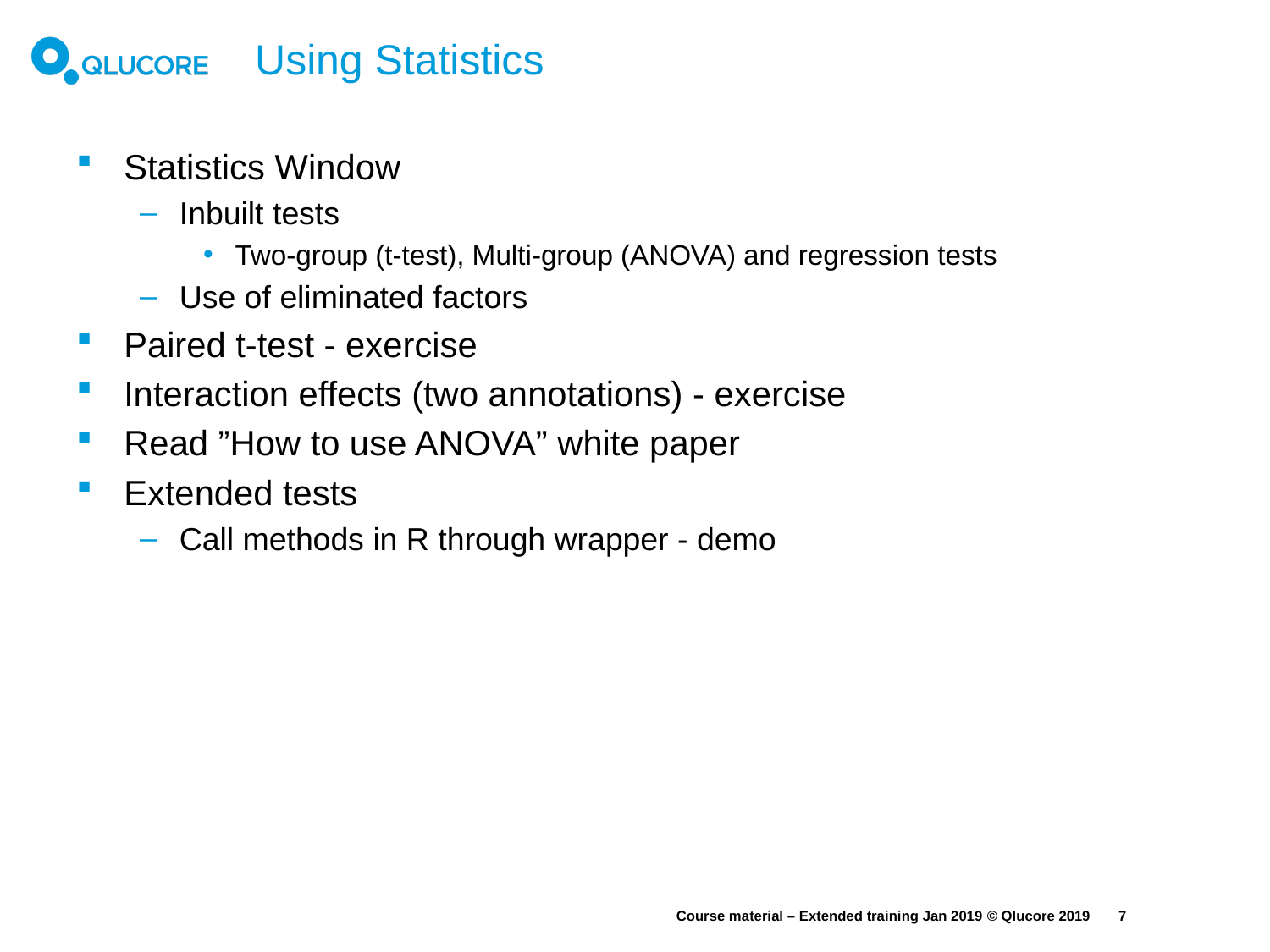

# Using Statistics
Statistics Window
Inbuilt tests
Two-group (t-test), Multi-group (ANOVA) and regression tests
Use of eliminated factors
Paired t-test - exercise
Interaction effects (two annotations) - exercise
Read ”How to use ANOVA” white paper
Extended tests
Call methods in R through wrapper - demo